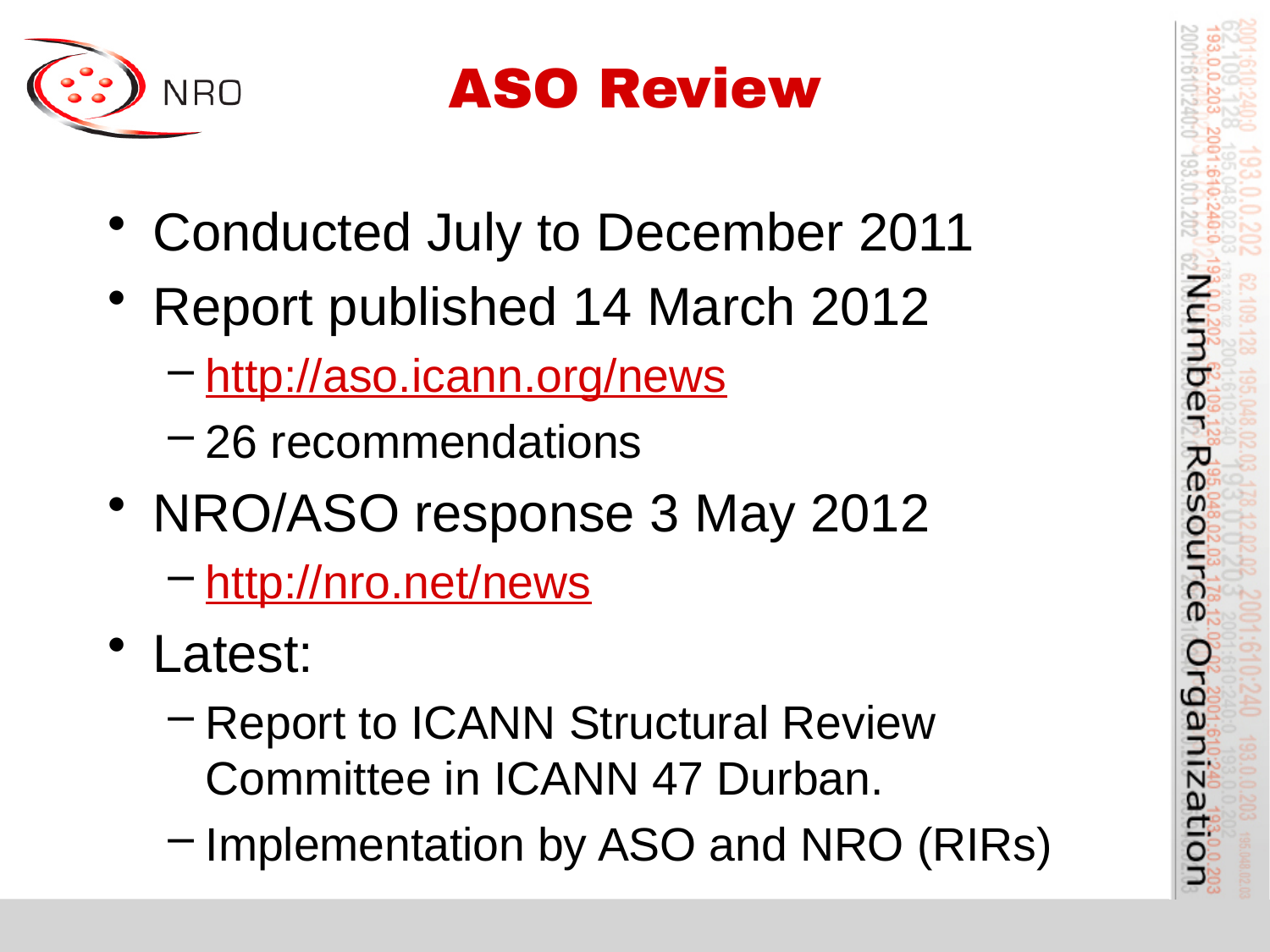

# ASO Review
Conducted July to December 2011
Report published 14 March 2012
http://aso.icann.org/news
26 recommendations
NRO/ASO response 3 May 2012
http://nro.net/news
Latest:
Report to ICANN Structural Review Committee in ICANN 47 Durban.
Implementation by ASO and NRO (RIRs)